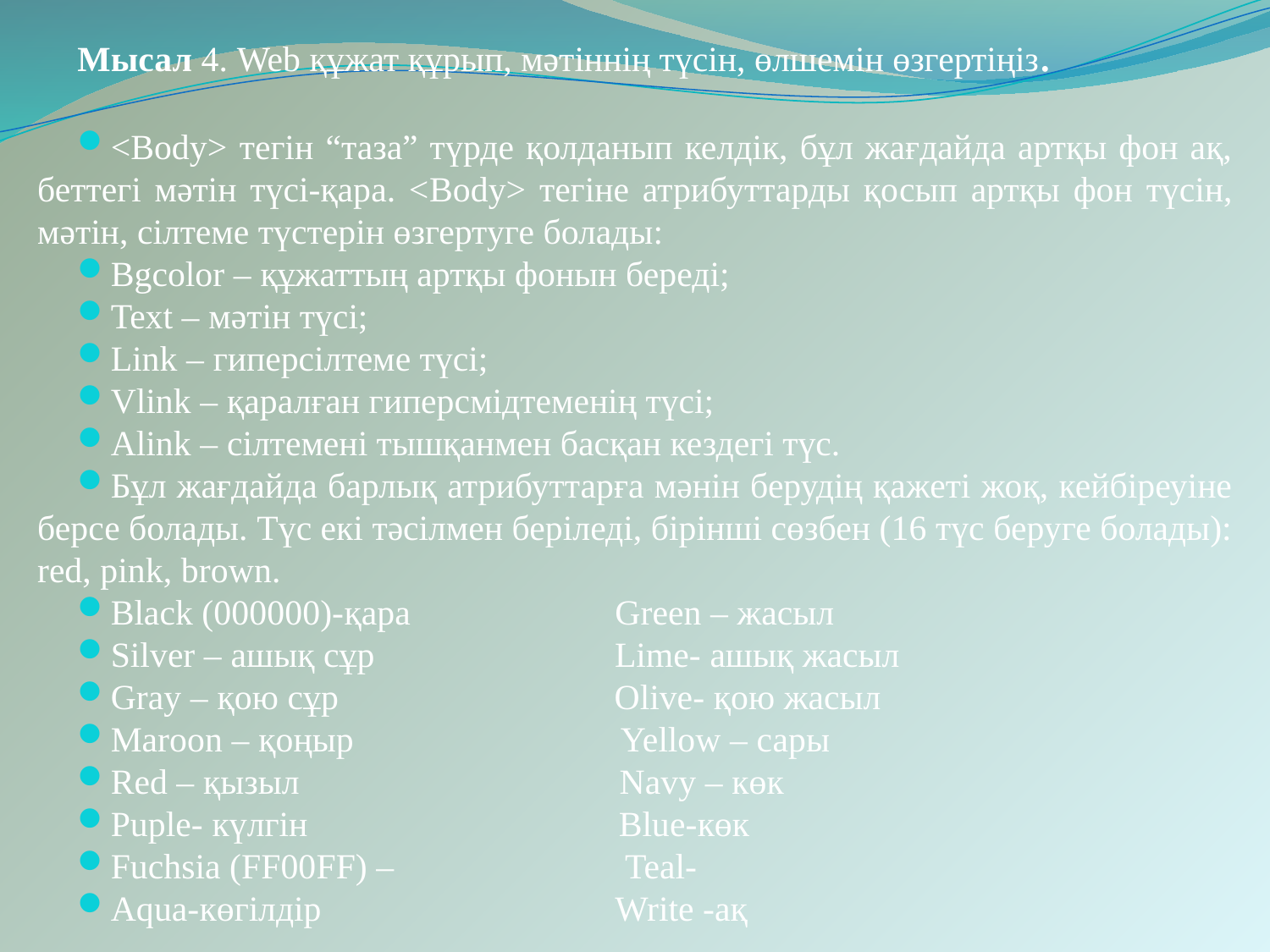

Мысал 4. Web құжат құрып, мәтіннің түсін, өлшемін өзгертіңіз.

<Body> тегін “таза” түрде қолданып келдік, бұл жағдайда артқы фон ақ, беттегі мәтін түсі-қара. <Body> тегіне атрибуттарды қосып артқы фон түсін, мәтін, сілтеме түстерін өзгертуге болады:
Bgcolor – құжаттың артқы фонын береді;
Text – мәтін түсі;
Link – гиперсілтеме түсі;
Vlink – қаралған гиперсмідтеменің түсі;
Alink – сілтемені тышқанмен басқан кездегі түс.
Бұл жағдайда барлық атрибуттарға мәнін берудің қажеті жоқ, кейбіреуіне берсе болады. Түс екі тәсілмен беріледі, бірінші сөзбен (16 түс беруге болады): red, pink, brown.
Black (000000)-қара                       Green – жасыл
Silver – ашық сұр                           Lime- ашық жасыл
Gray – қою сұр                               Olive- қою жасыл
Maroon – қоңыр                              Yellow – сары
Red – қызыл                                    Navy – көк
Puple- күлгін                                   Blue-көк
Fuchsia (FF00FF) –                          Teal-
Aqua-көгілдір                                 Write -ақ